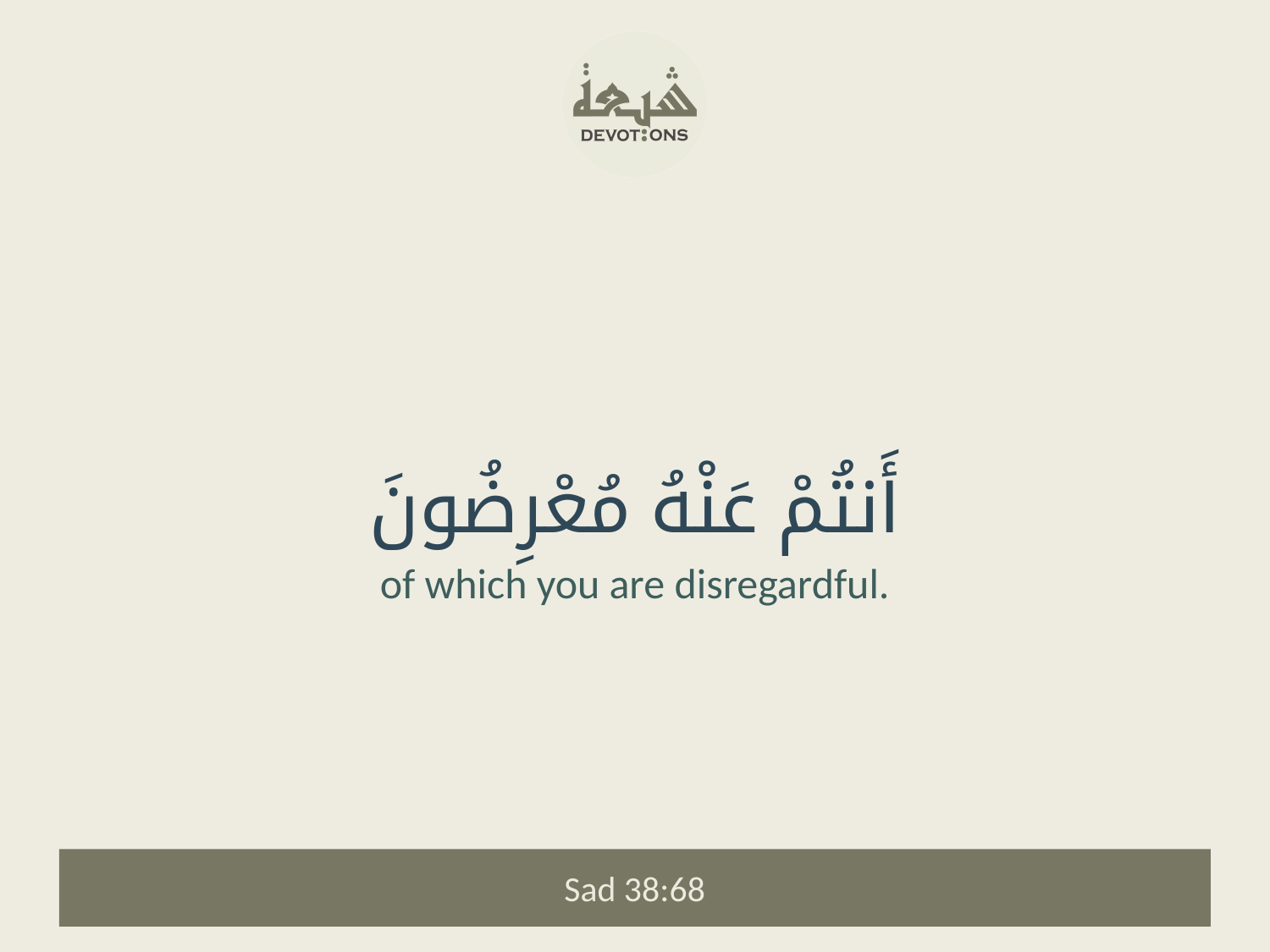

أَنتُمْ عَنْهُ مُعْرِضُونَ
of which you are disregardful.
Sad 38:68